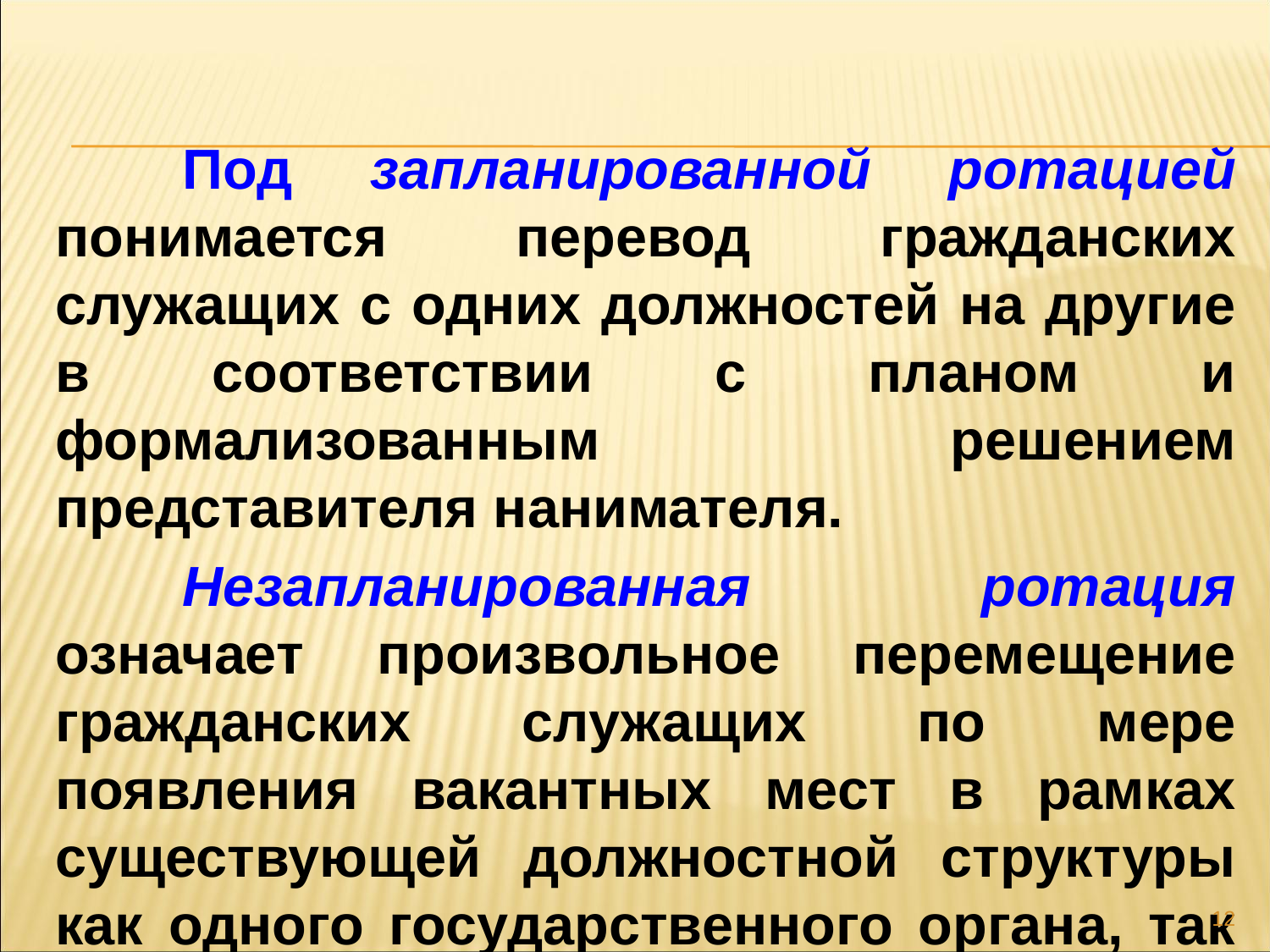

Под запланированной ротацией понимается перевод гражданских служащих с одних должностей на другие в соответствии с планом и формализованным решением представителя нанимателя.
	Незапланированная ротация означает произвольное перемещение гражданских служащих по мере появления вакантных мест в рамках существующей должностной структуры как одного государственного органа, так и нескольких.
12